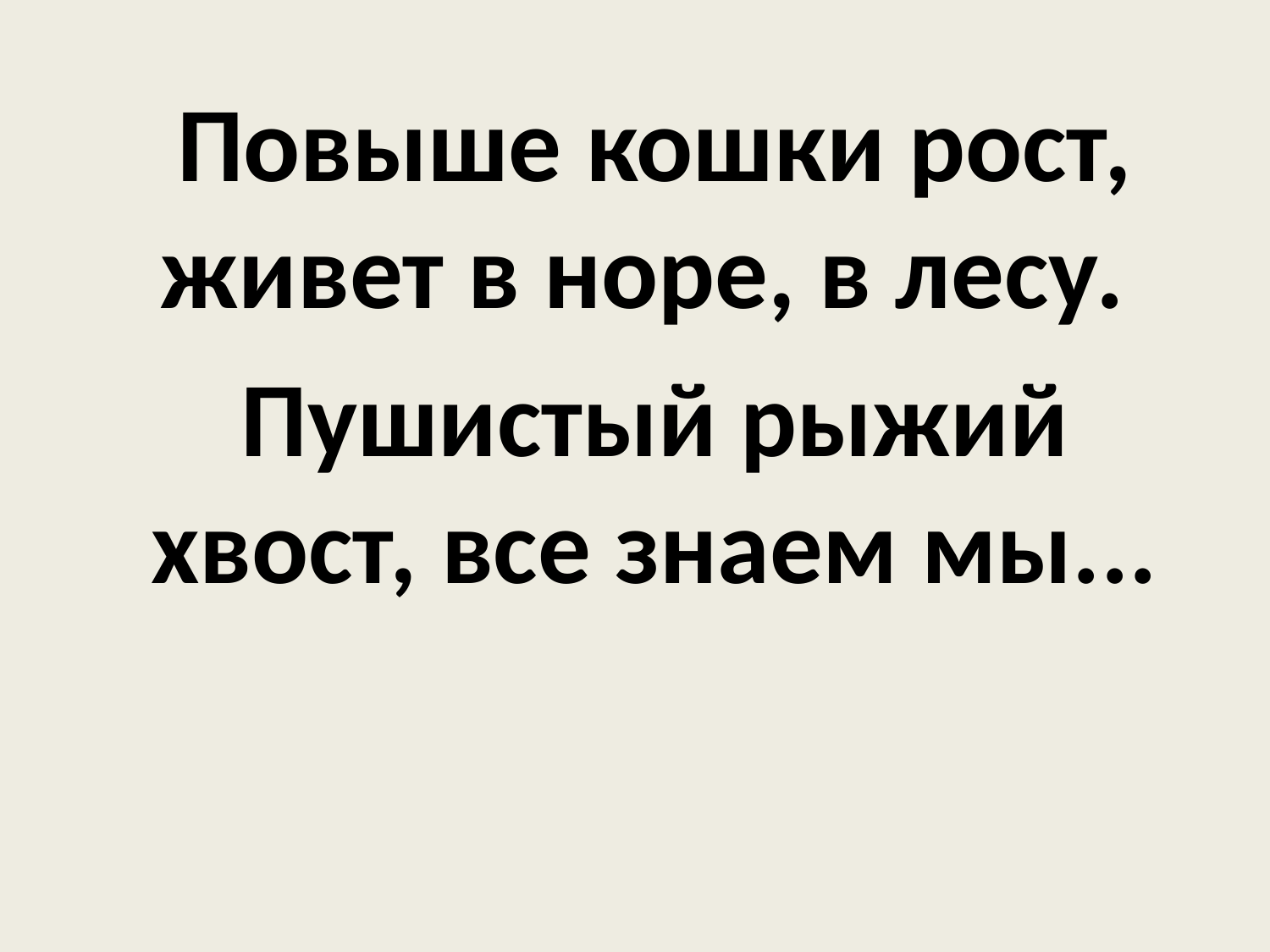

Повыше кошки рост, живет в норе, в лесу.
Пушистый рыжий хвост, все знаем мы...